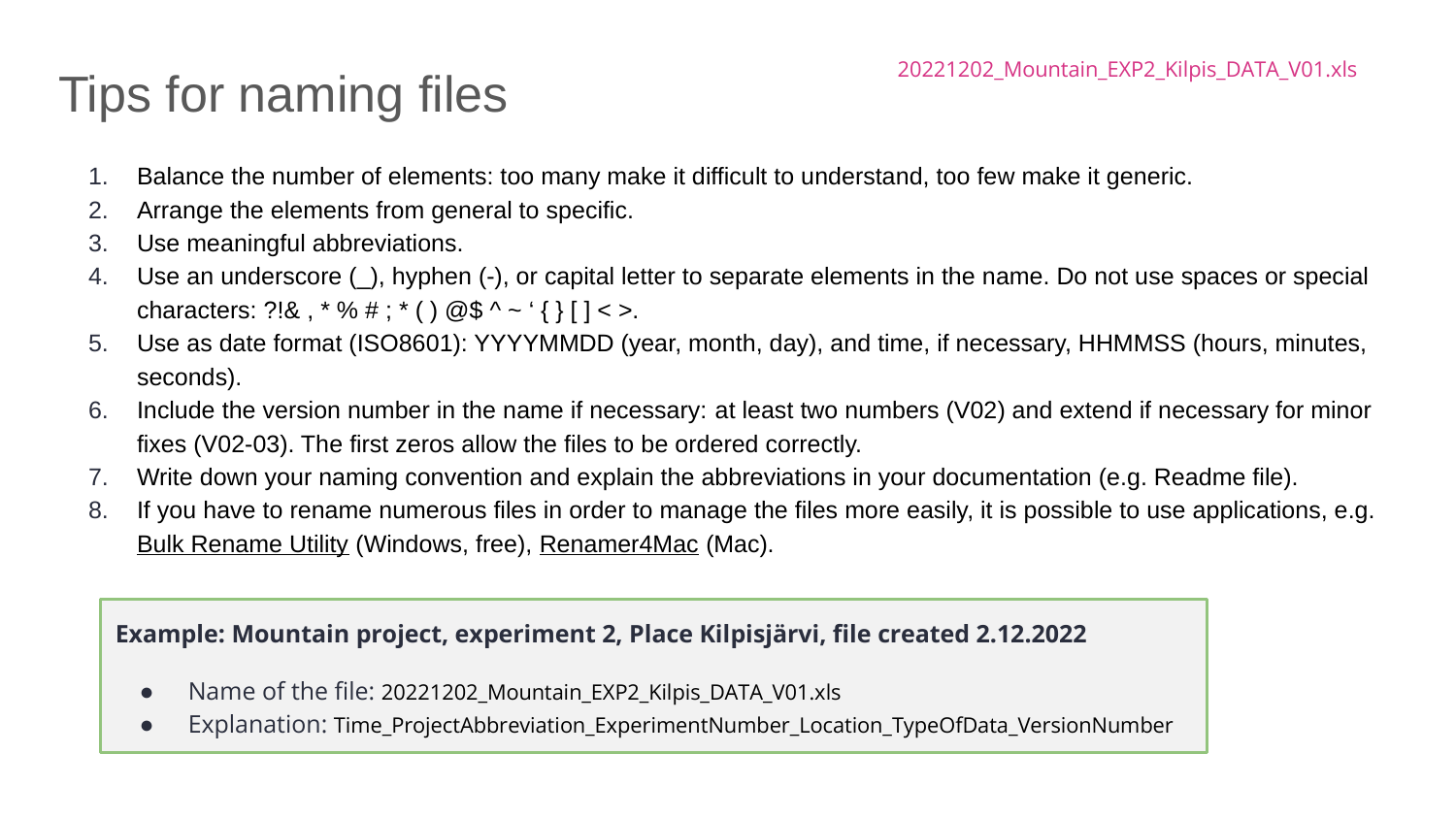

# Tips for naming files
20221202_Mountain_EXP2_Kilpis_DATA_V01.xls
Balance the number of elements: too many make it difficult to understand, too few make it generic.
Arrange the elements from general to specific.
Use meaningful abbreviations.
Use an underscore (_), hyphen (-), or capital letter to separate elements in the name. Do not use spaces or special characters: ?!& , * % # ; * ( ) @$ ^ ~ ‘ { } [ ] < >.
Use as date format (ISO8601): YYYYMMDD (year, month, day), and time, if necessary, HHMMSS (hours, minutes, seconds).
Include the version number in the name if necessary: ​​at least two numbers (V02) and extend if necessary for minor fixes (V02-03). The first zeros allow the files to be ordered correctly.
Write down your naming convention and explain the abbreviations in your documentation (e.g. Readme file).
If you have to rename numerous files in order to manage the files more easily, it is possible to use applications, e.g. Bulk Rename Utility (Windows, free), Renamer4Mac (Mac).

Example: Mountain project, experiment 2, Place Kilpisjärvi, file created 2.12.2022
Name of the file: 20221202_Mountain_EXP2_Kilpis_DATA_V01.xls
Explanation: Time_ProjectAbbreviation_ExperimentNumber_Location_TypeOfData_VersionNumber